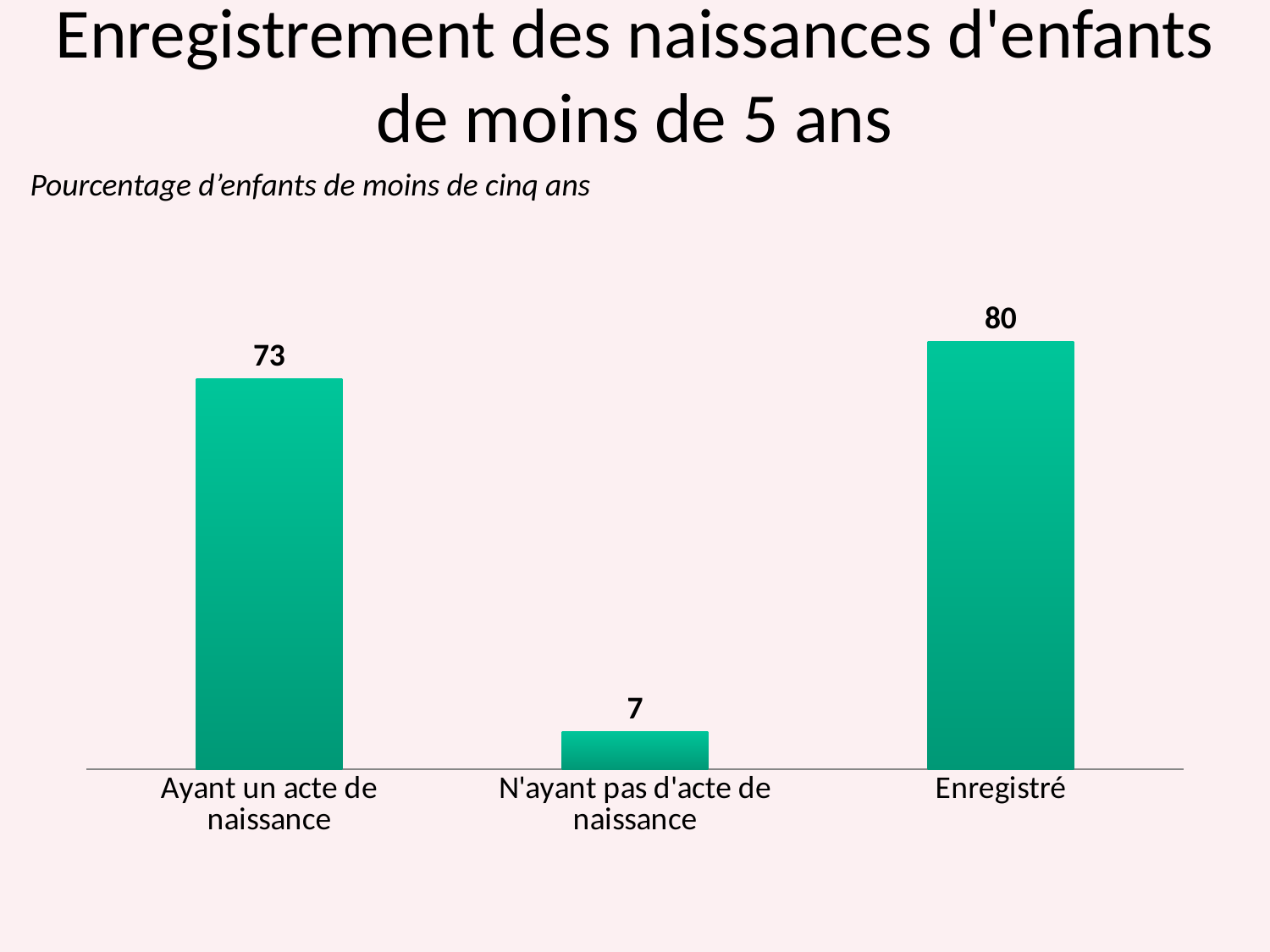

# Enregistrement des naissances d'enfants de moins de 5 ans
Pourcentage d’enfants de moins de cinq ans

### Chart

| Category | Series 1 |
|---|---|
| Ayant un acte de naissance | 73.0 |
| N'ayant pas d'acte de naissance | 7.0 |
| Enregistré | 80.0 |